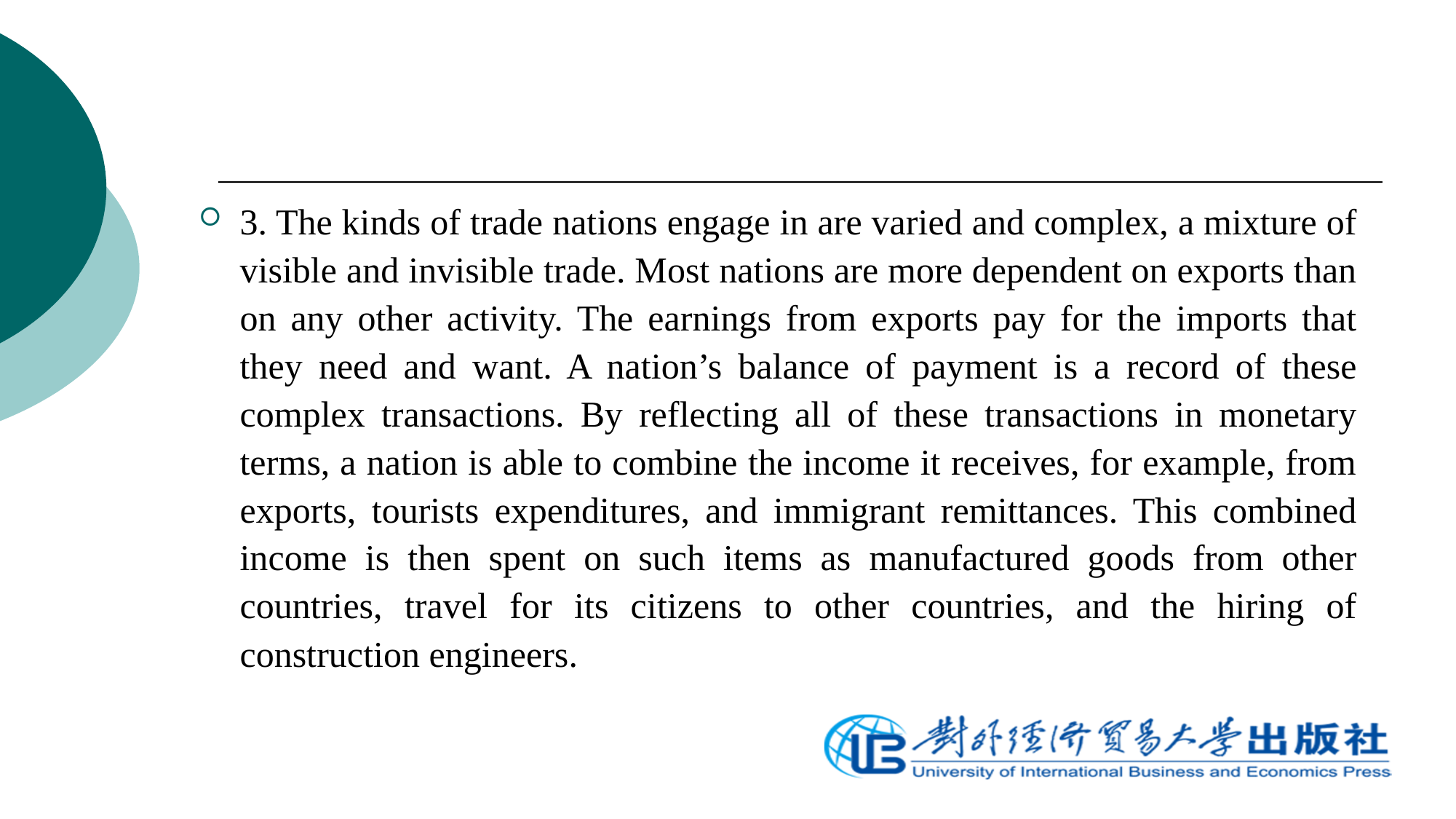

3. The kinds of trade nations engage in are varied and complex, a mixture of visible and invisible trade. Most nations are more dependent on exports than on any other activity. The earnings from exports pay for the imports that they need and want. A nation’s balance of payment is a record of these complex transactions. By reflecting all of these transactions in monetary terms, a nation is able to combine the income it receives, for example, from exports, tourists expenditures, and immigrant remittances. This combined income is then spent on such items as manufactured goods from other countries, travel for its citizens to other countries, and the hiring of construction engineers.